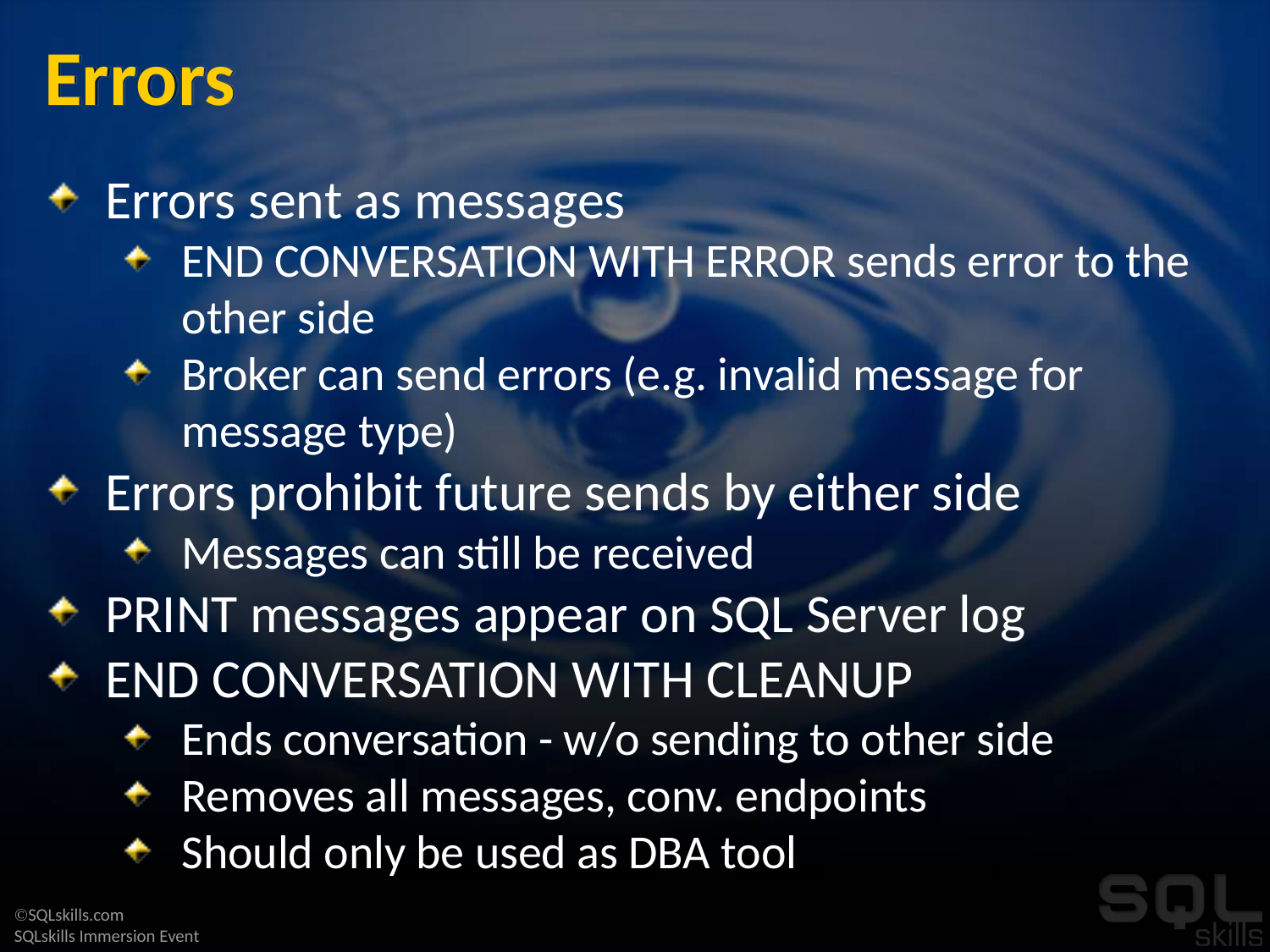

# Errors
Errors sent as messages
END CONVERSATION WITH ERROR sends error to the other side
Broker can send errors (e.g. invalid message for message type)
Errors prohibit future sends by either side
Messages can still be received
PRINT messages appear on SQL Server log
END CONVERSATION WITH CLEANUP
Ends conversation - w/o sending to other side
Removes all messages, conv. endpoints
Should only be used as DBA tool